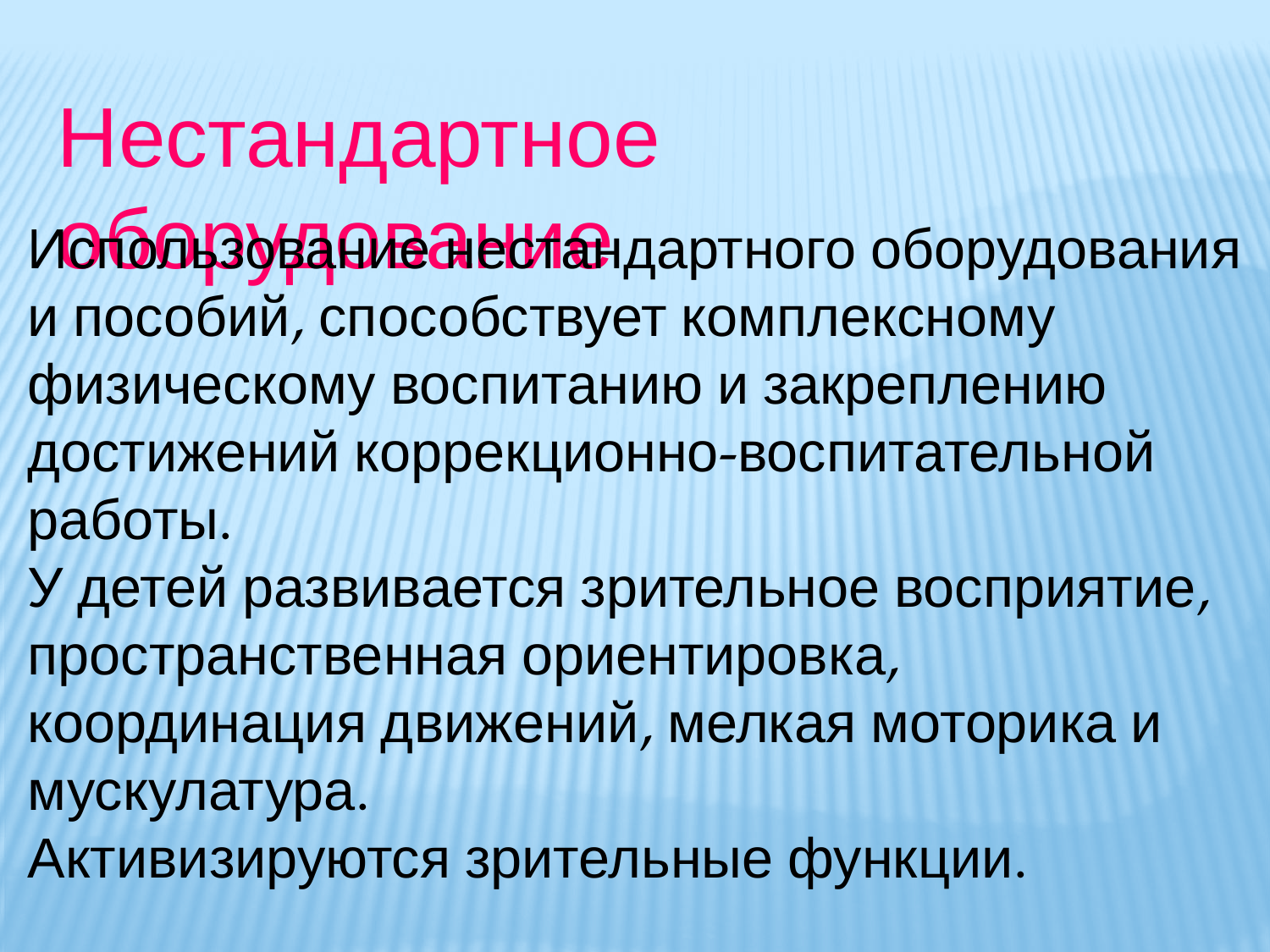

Нестандартное оборудование
Использование нестандартного оборудования и пособий, способствует комплексному физическому воспитанию и закреплению достижений коррекционно-воспитательной работы.
У детей развивается зрительное восприятие, пространственная ориентировка, координация движений, мелкая моторика и мускулатура.
Активизируются зрительные функции.